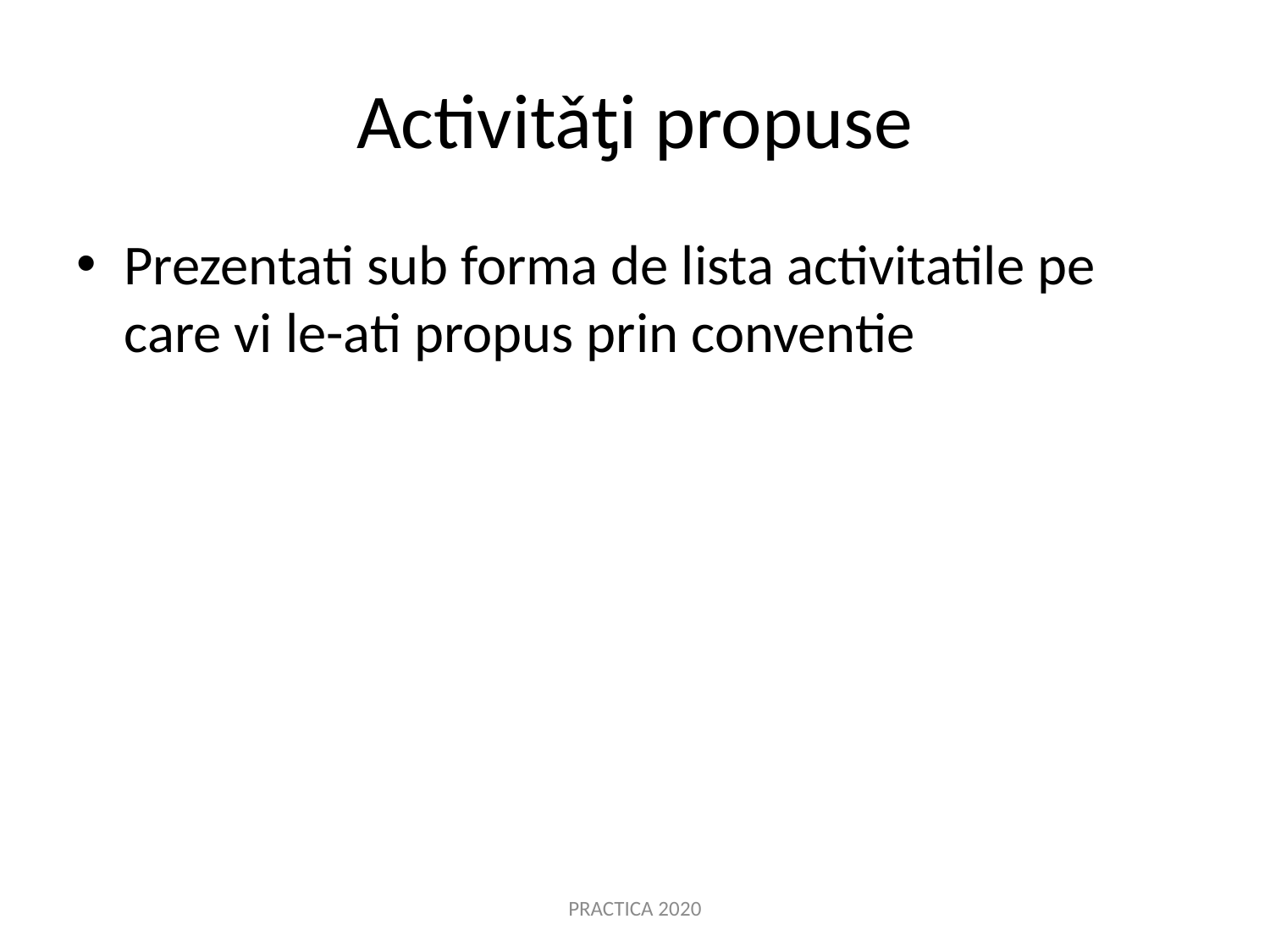

# Activitǎƫi propuse
Prezentati sub forma de lista activitatile pe care vi le-ati propus prin conventie
PRACTICA 2020